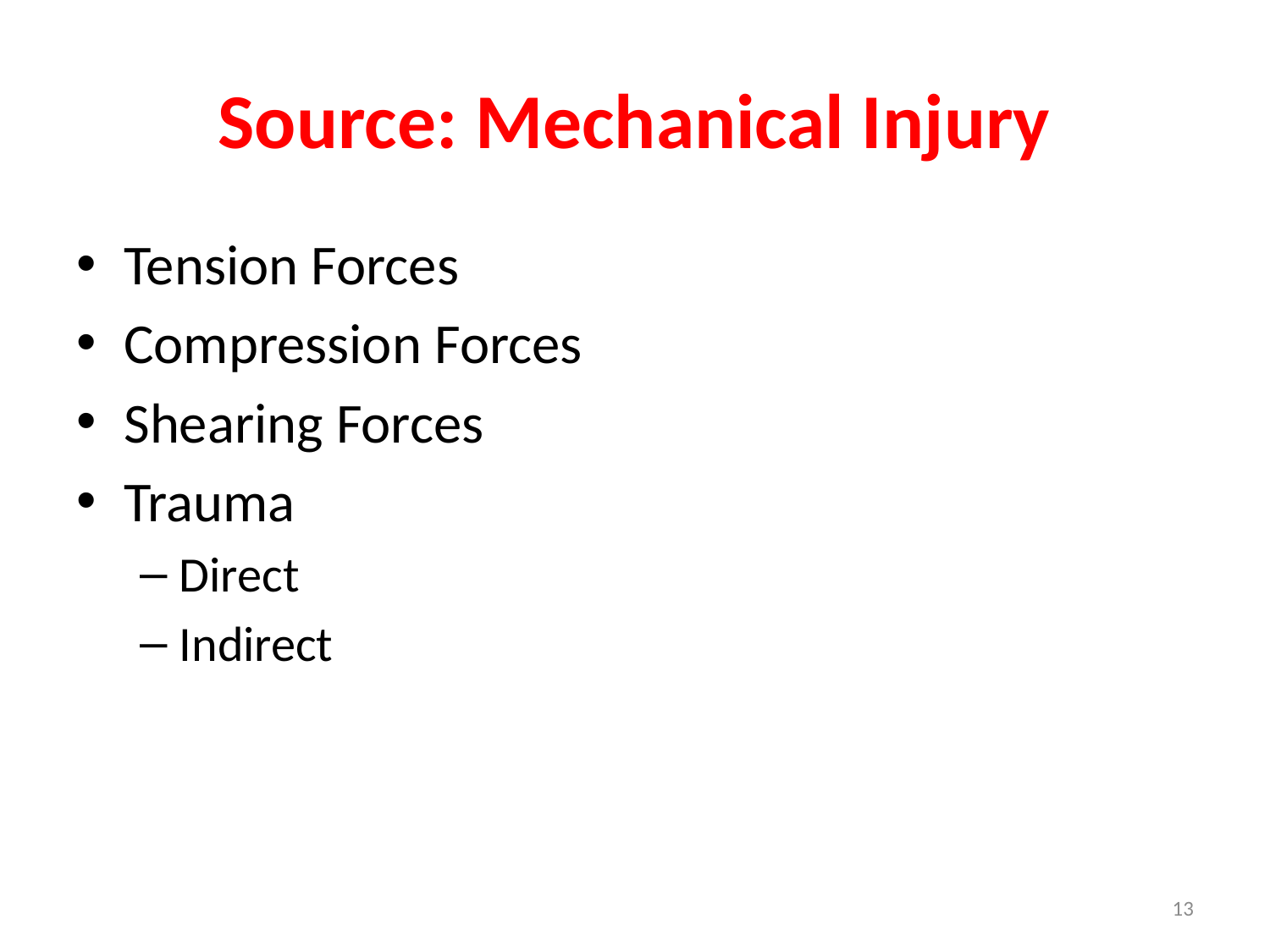

# Source: Mechanical Injury
Tension Forces
Compression Forces
Shearing Forces
Trauma
Direct
Indirect
13